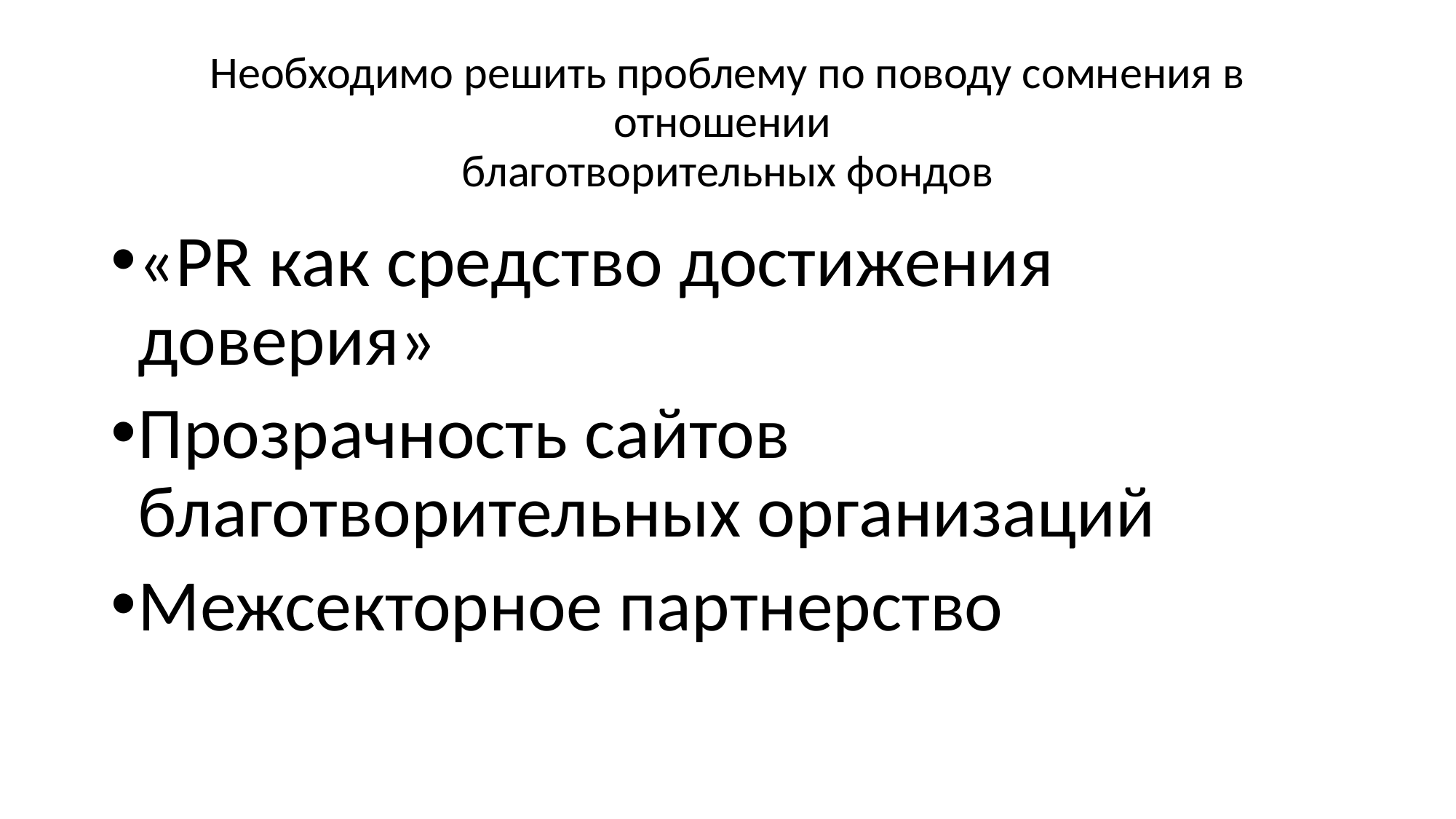

# Необходимо решить проблему по поводу сомнения в отношении благотворительных фондов
«PR как средство достижения доверия»
Прозрачность сайтов благотворительных организаций
Межсекторное партнерство